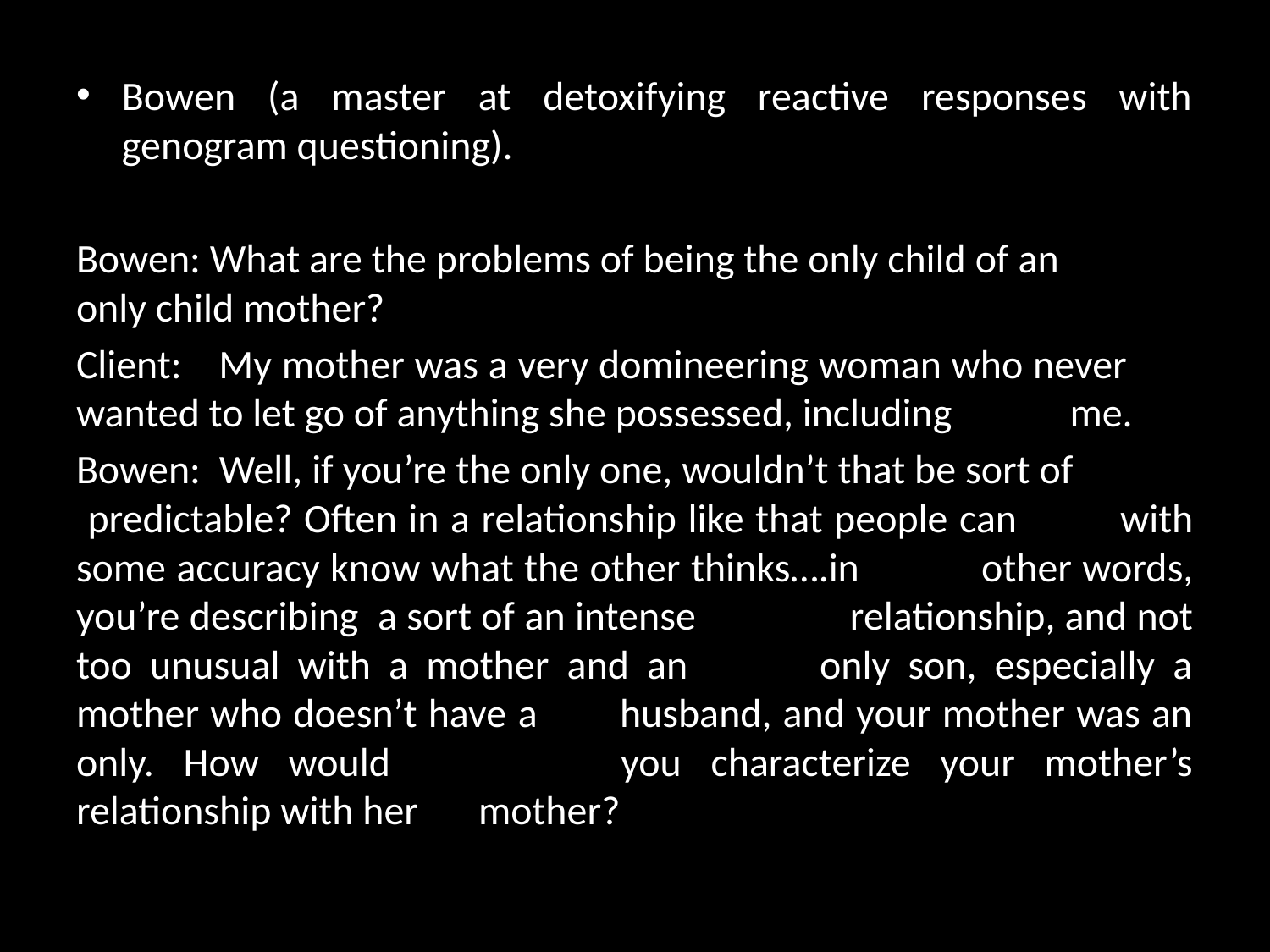

Bowen (a master at detoxifying reactive responses with genogram questioning).

Bowen: What are the problems of being the only child of an 	   only child mother?
Client: 	  My mother was a very domineering woman who never 	  wanted to let go of anything she possessed, including 	  me.
Bowen:  Well, if you’re the only one, wouldn’t that be sort of 	    predictable? Often in a relationship like that people can 	    with some accuracy know what the other thinks….in 	    other words, you’re describing  a sort of an intense 	    relationship, and not too unusual with a mother and an 	    only son, especially a mother who doesn’t have a 	    husband, and your mother was an only. How would 	    you characterize your mother’s relationship with her 	    mother?